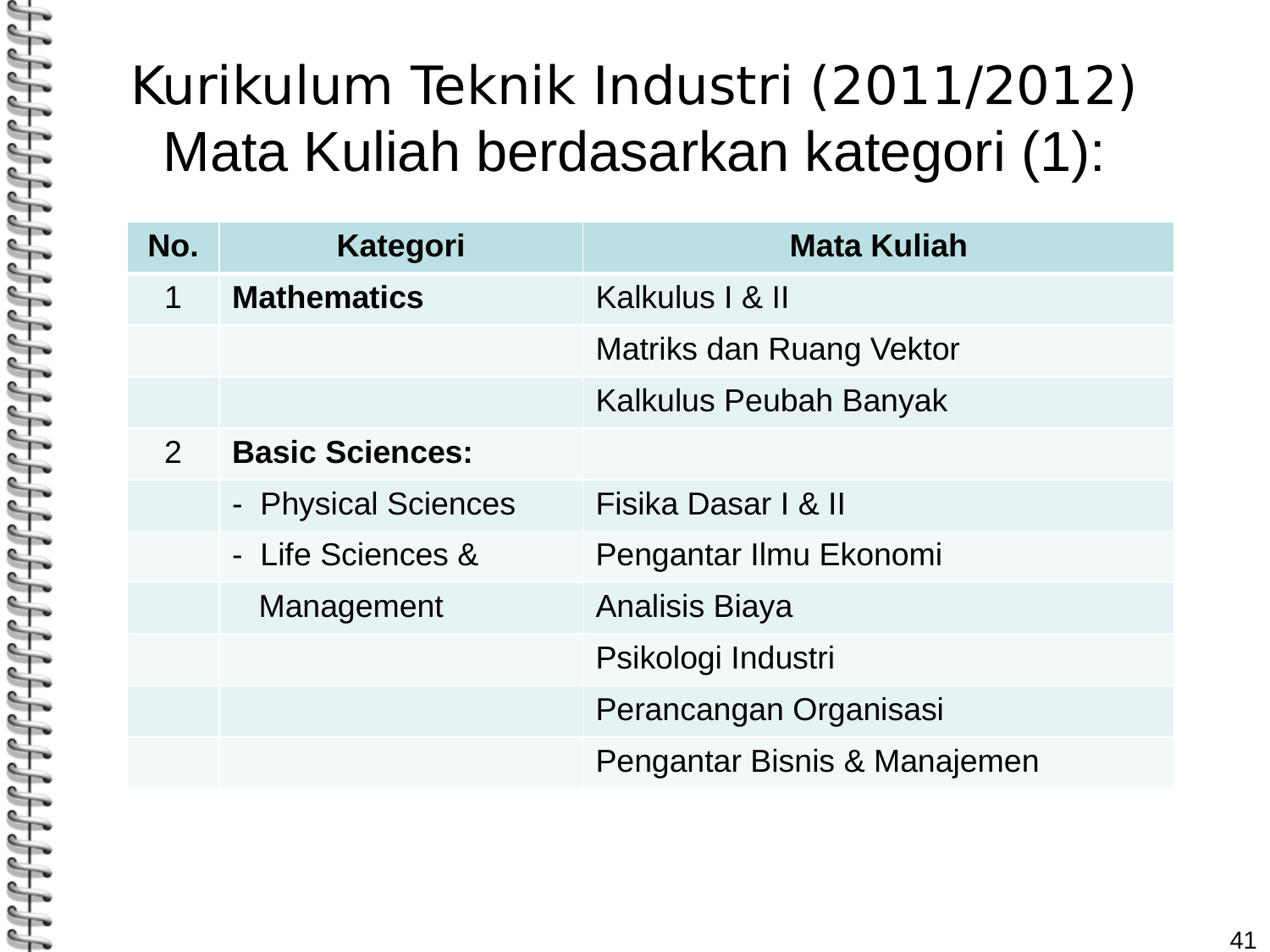

# Kurikulum Teknik Industri (2011/2012) Mata Kuliah berdasarkan kategori (1):
| No. | Kategori | Mata Kuliah |
| --- | --- | --- |
| 1 | Mathematics | Kalkulus I & II |
|  |  | Matriks dan Ruang Vektor |
|  |  | Kalkulus Peubah Banyak |
| 2 | Basic Sciences: |  |
|  | - Physical Sciences | Fisika Dasar I & II |
|  | - Life Sciences & | Pengantar Ilmu Ekonomi |
|  | Management | Analisis Biaya |
|  |  | Psikologi Industri |
|  |  | Perancangan Organisasi |
|  |  | Pengantar Bisnis & Manajemen |
41